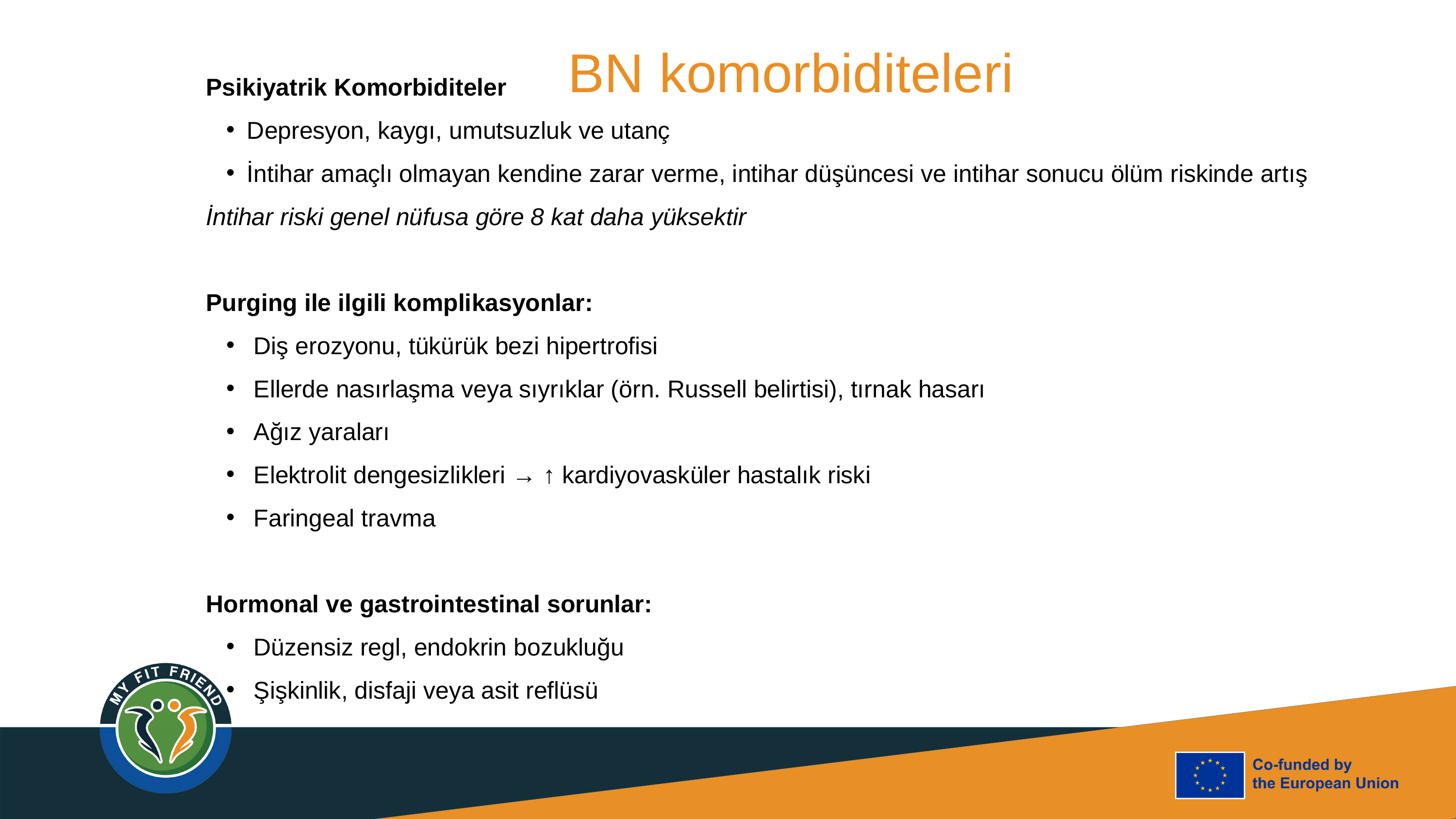

BN komorbiditeleri
Psikiyatrik Komorbiditeler
Depresyon, kaygı, umutsuzluk ve utanç
İntihar amaçlı olmayan kendine zarar verme, intihar düşüncesi ve intihar sonucu ölüm riskinde artış
İntihar riski genel nüfusa göre 8 kat daha yüksektir

Purging ile ilgili komplikasyonlar:
 Diş erozyonu, tükürük bezi hipertrofisi
 Ellerde nasırlaşma veya sıyrıklar (örn. Russell belirtisi), tırnak hasarı
 Ağız yaraları
 Elektrolit dengesizlikleri → ↑ kardiyovasküler hastalık riski
 Faringeal travma

Hormonal ve gastrointestinal sorunlar:
 Düzensiz regl, endokrin bozukluğu
 Şişkinlik, disfaji veya asit reflüsü